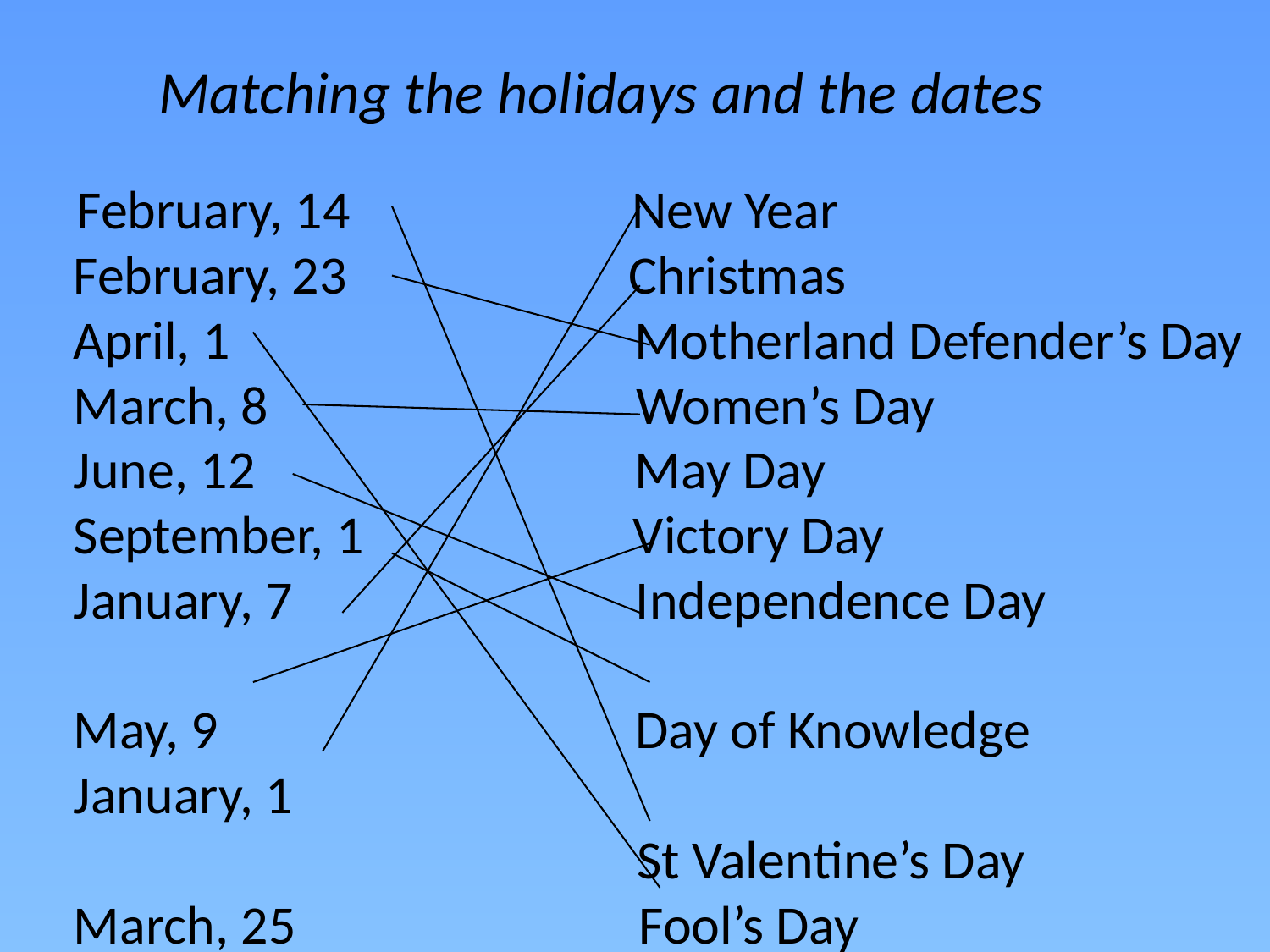

# Matching the holidays and the dates
    February, 14                       New Year
February, 23                       Christmas
April, 1                                 Motherland Defender’s Day
March, 8                              Women’s Day
June, 12                               May Day
September, 1                      Victory Day
January, 7                            Independence Day
May, 9                                  Day of Knowledge
January, 1
                                              St Valentine’s Day
March, 25                            Fool’s Day